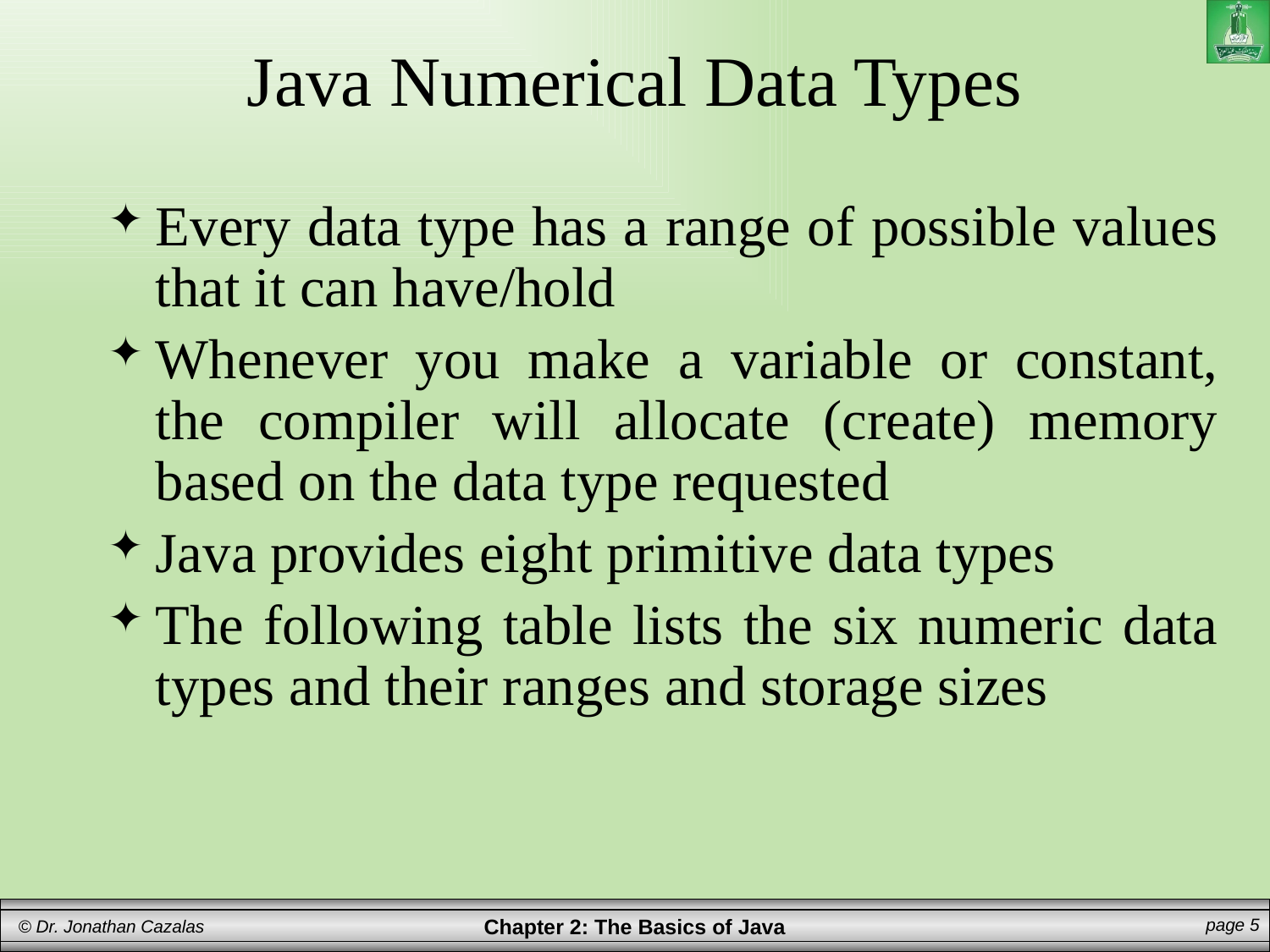

# Java Numerical Data Types
Every data type has a range of possible values that it can have/hold
Whenever you make a variable or constant, the compiler will allocate (create) memory based on the data type requested
Java provides eight primitive data types
The following table lists the six numeric data types and their ranges and storage sizes